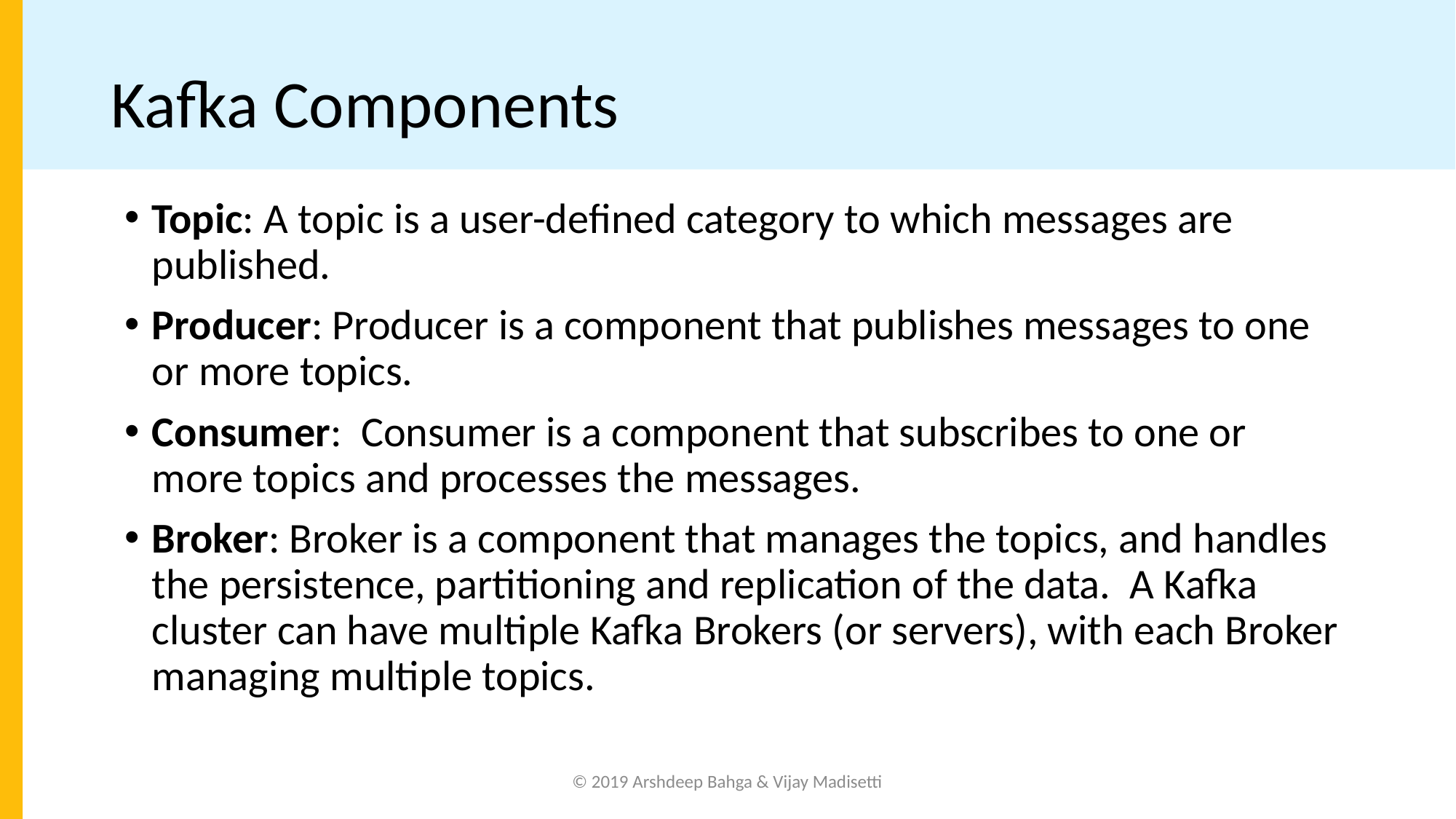

# Kafka Components
Topic: A topic is a user-defined category to which messages are published.
Producer: Producer is a component that publishes messages to one or more topics.
Consumer:  Consumer is a component that subscribes to one or more topics and processes the messages.
Broker: Broker is a component that manages the topics, and handles the persistence, partitioning and replication of the data.  A Kafka cluster can have multiple Kafka Brokers (or servers), with each Broker managing multiple topics.
© 2019 Arshdeep Bahga & Vijay Madisetti